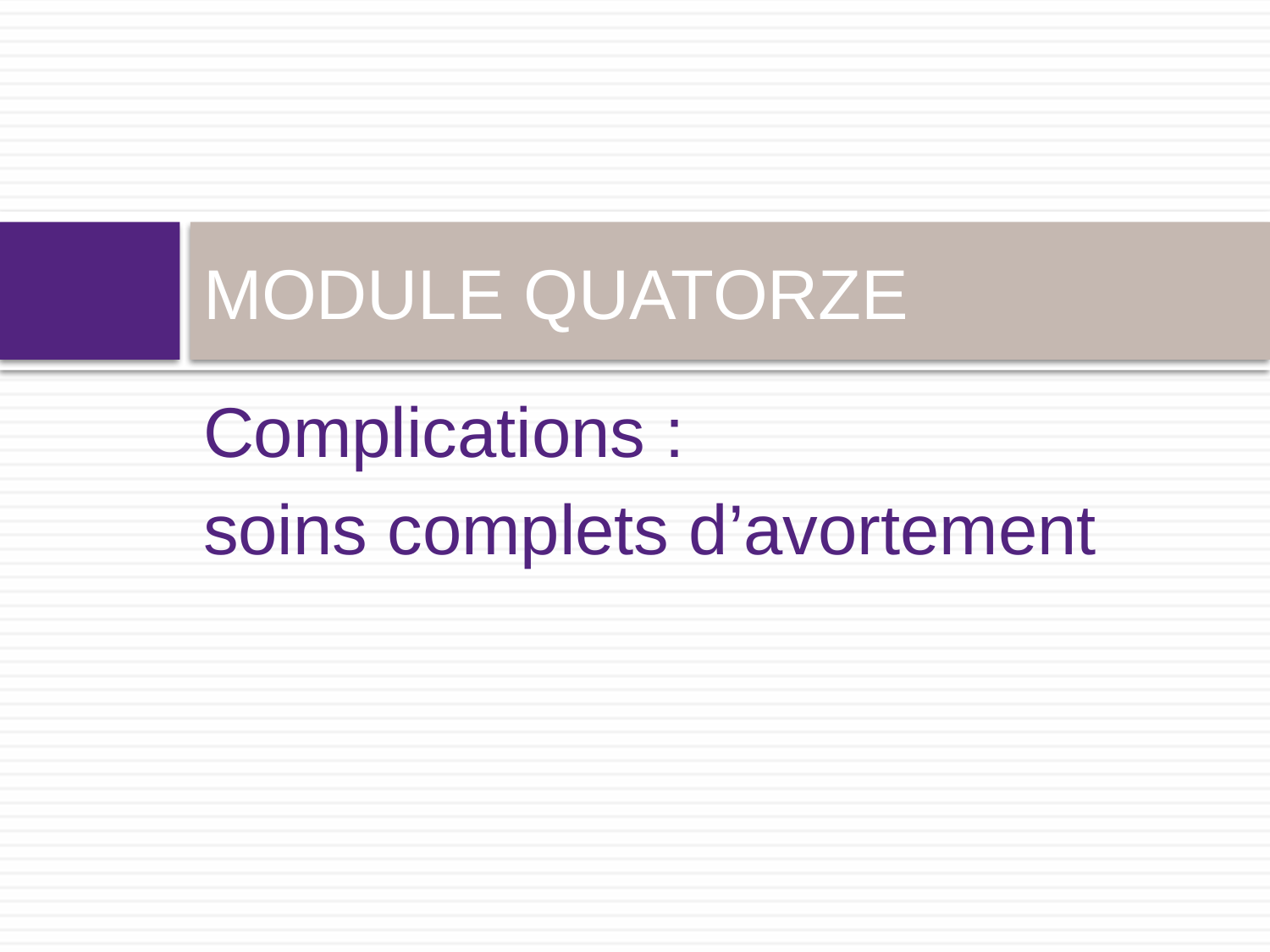

# MODULE QUATORZE
Complications :
soins complets d’avortement